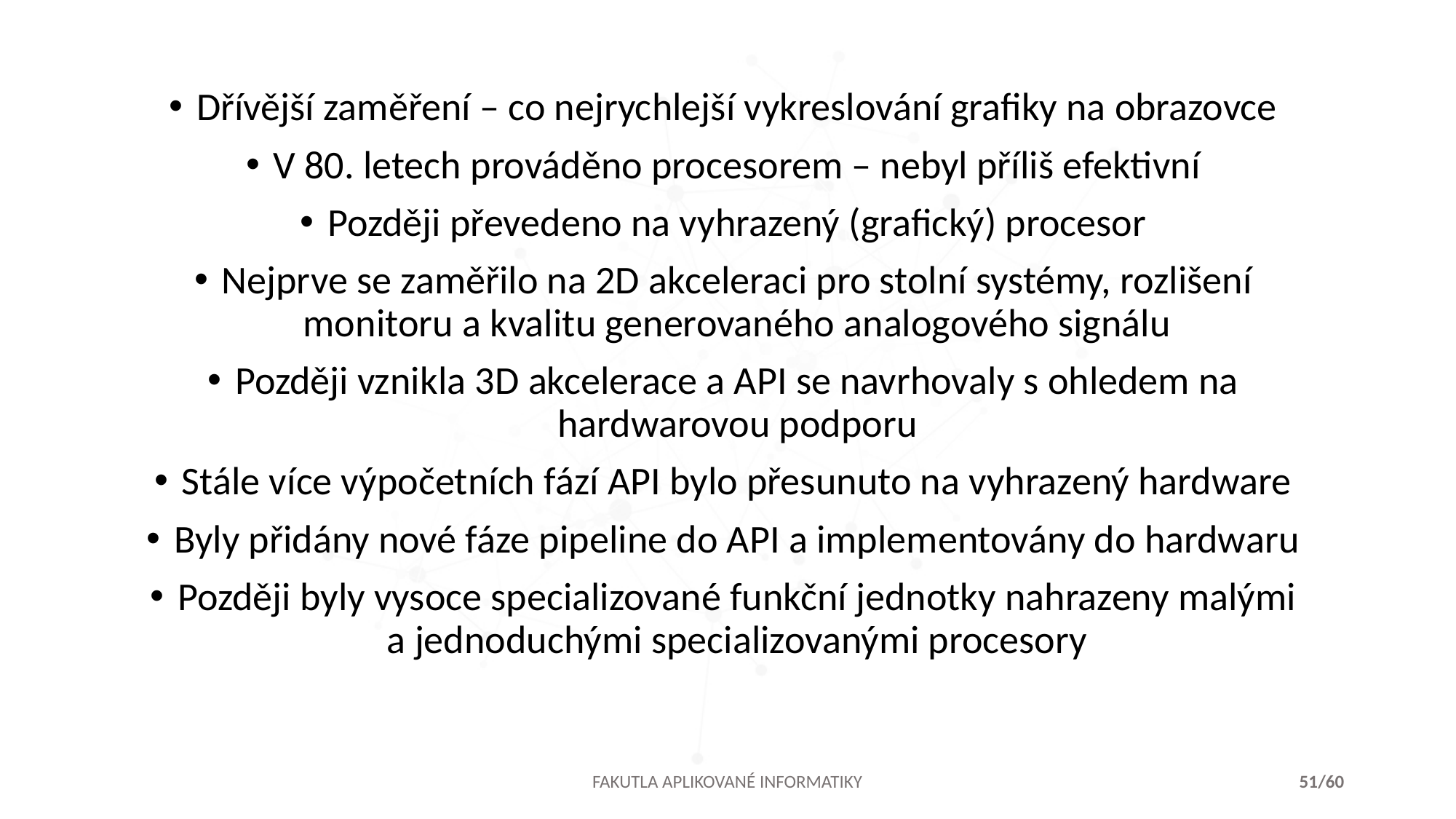

Dřívější zaměření – co nejrychlejší vykreslování grafiky na obrazovce
V 80. letech prováděno procesorem – nebyl příliš efektivní
Později převedeno na vyhrazený (grafický) procesor
Nejprve se zaměřilo na 2D akceleraci pro stolní systémy, rozlišení monitoru a kvalitu generovaného analogového signálu
Později vznikla 3D akcelerace a API se navrhovaly s ohledem na hardwarovou podporu
Stále více výpočetních fází API bylo přesunuto na vyhrazený hardware
Byly přidány nové fáze pipeline do API a implementovány do hardwaru
Později byly vysoce specializované funkční jednotky nahrazeny malými a jednoduchými specializovanými procesory
FAKUTLA APLIKOVANÉ INFORMATIKY
51/60